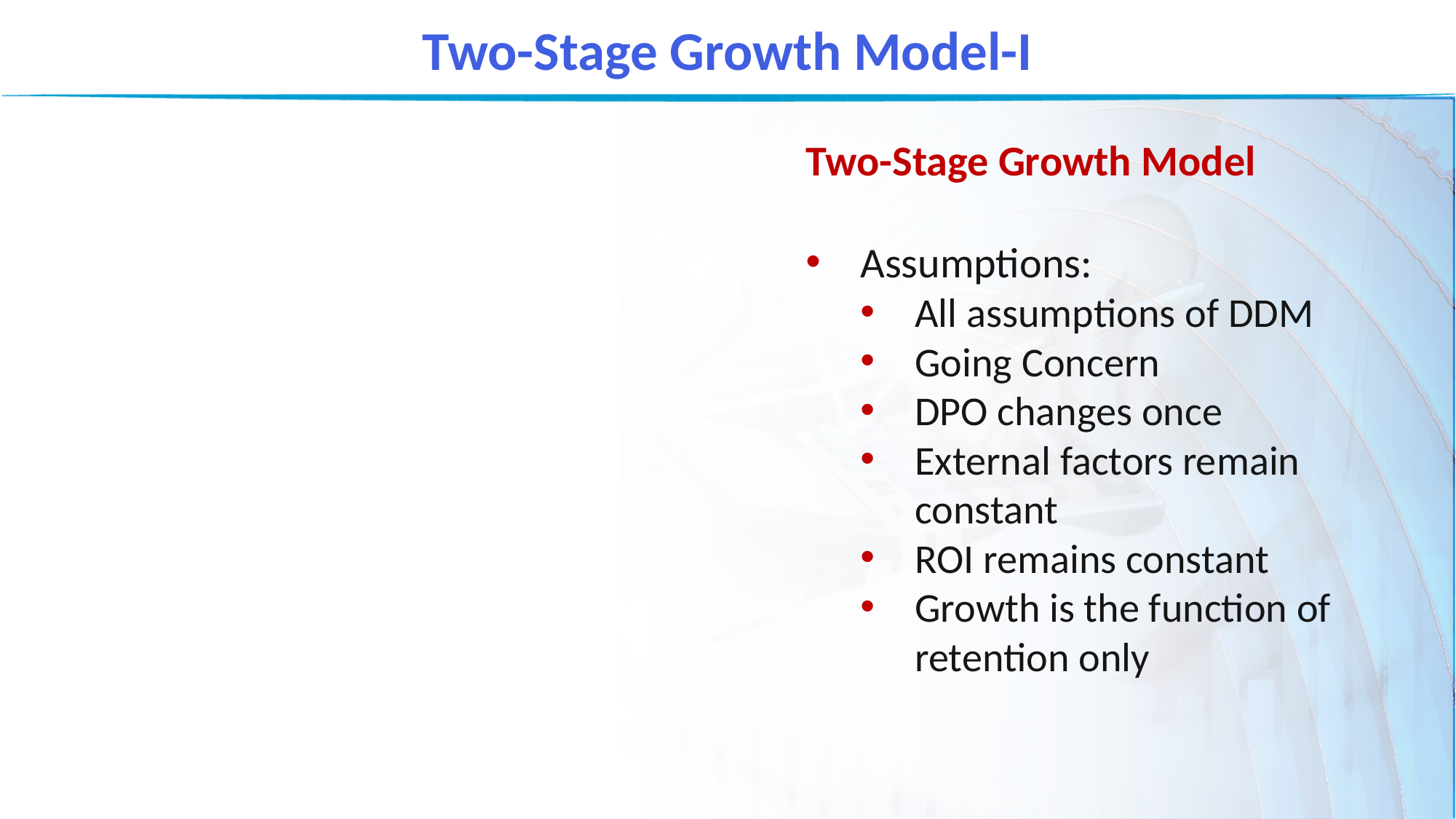

Two-Stage Growth Model-I
Two-Stage Growth Model

Assumptions:
All assumptions of DDM
Going Concern
DPO changes once
External factors remain constant
ROI remains constant
Growth is the function of retention only